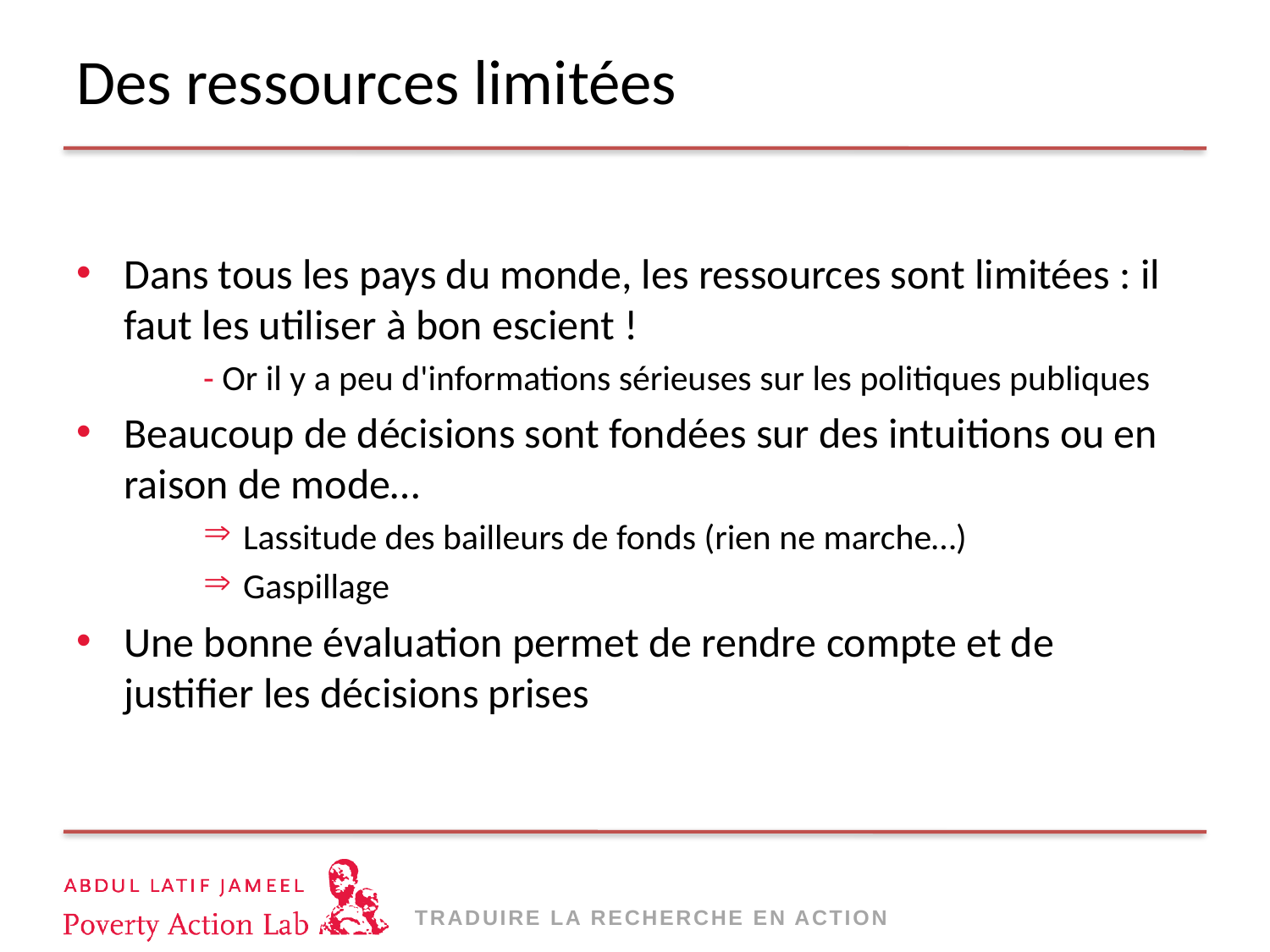

# Des ressources limitées
Dans tous les pays du monde, les ressources sont limitées : il faut les utiliser à bon escient !
- Or il y a peu d'informations sérieuses sur les politiques publiques
Beaucoup de décisions sont fondées sur des intuitions ou en raison de mode…
 Lassitude des bailleurs de fonds (rien ne marche…)
 Gaspillage
Une bonne évaluation permet de rendre compte et de justifier les décisions prises